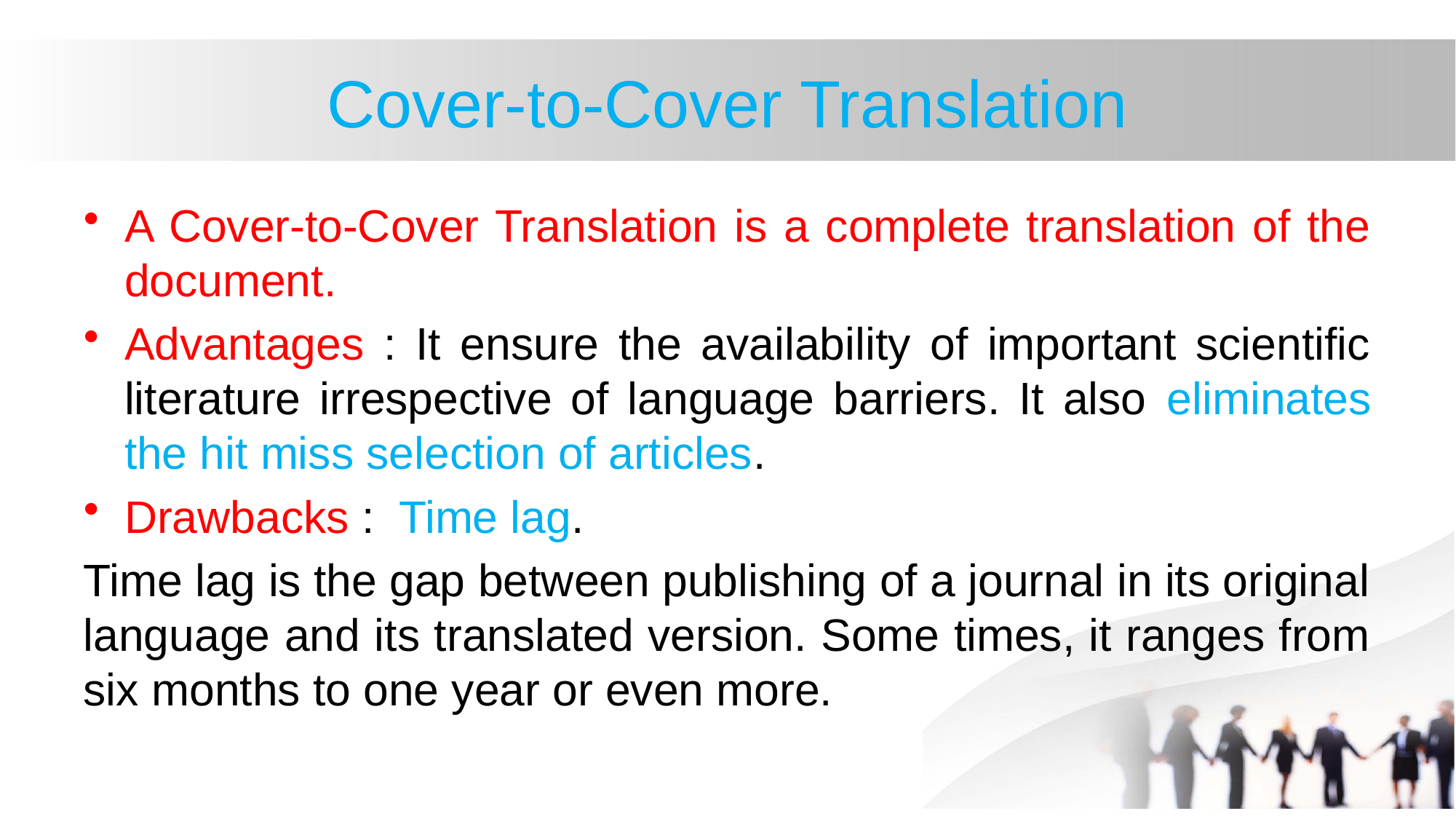

# Cover-to-Cover Translation
A Cover-to-Cover Translation is a complete translation of the document.
Advantages : It ensure the availability of important scientific literature irrespective of language barriers. It also eliminates the hit miss selection of articles.
Drawbacks :  Time lag.
Time lag is the gap between publishing of a journal in its original language and its translated version. Some times, it ranges from six months to one year or even more.